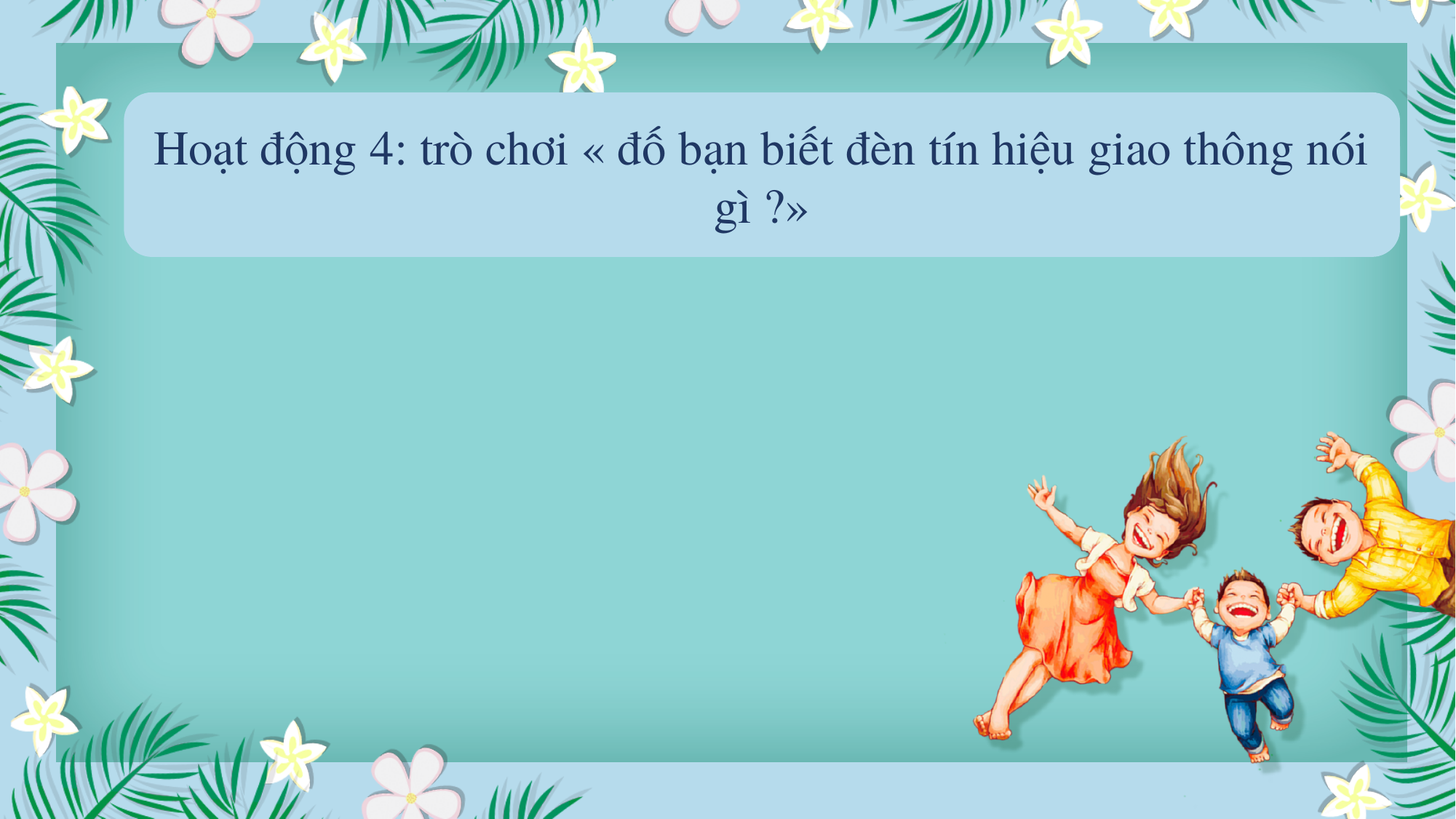

Hoạt động 4: trò chơi « đố bạn biết đèn tín hiệu giao thông nói gì ?»